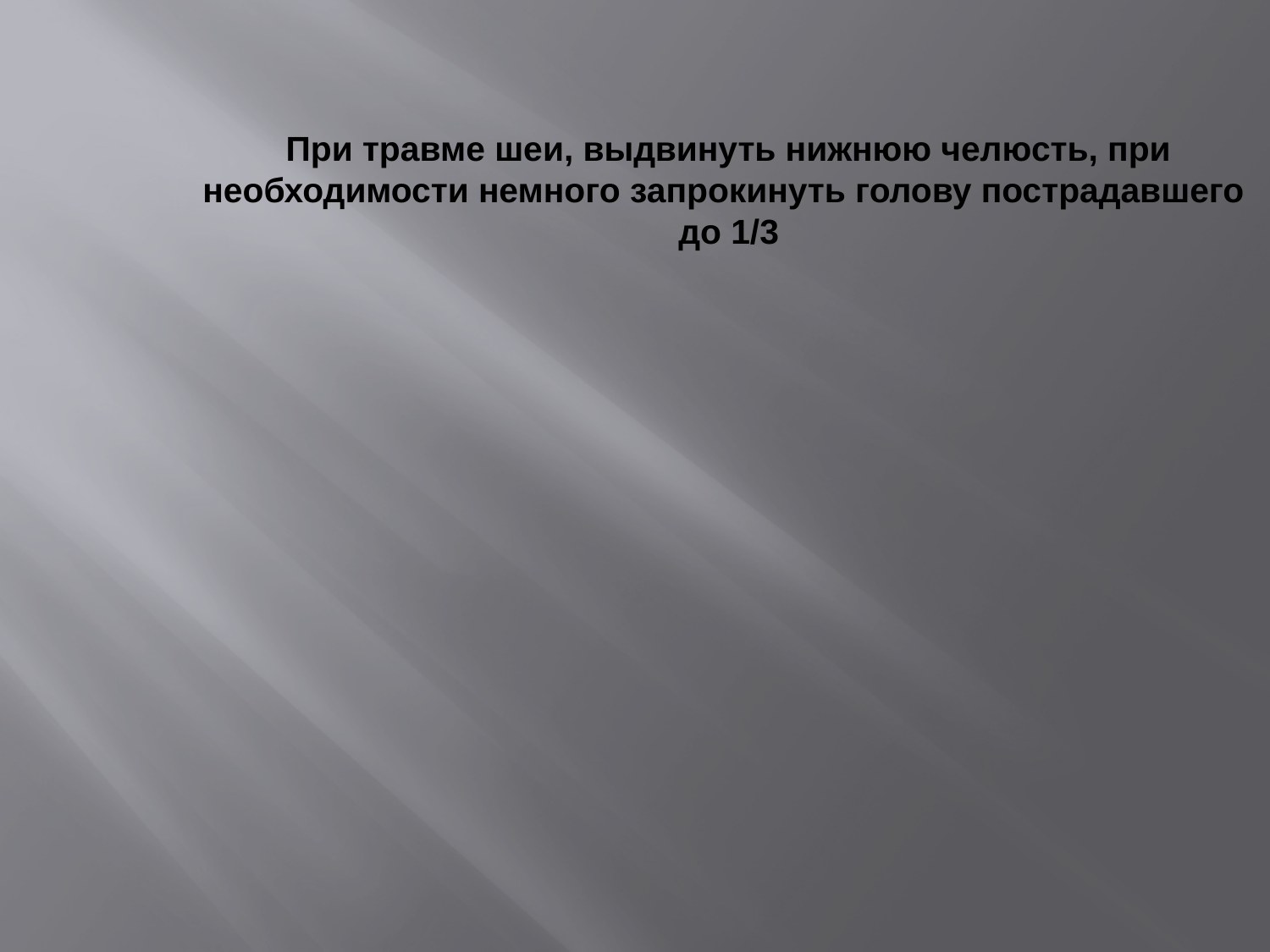

# При травме шеи, выдвинуть нижнюю челюсть, при необходимости немного запрокинуть голову пострадавшего  до 1/3